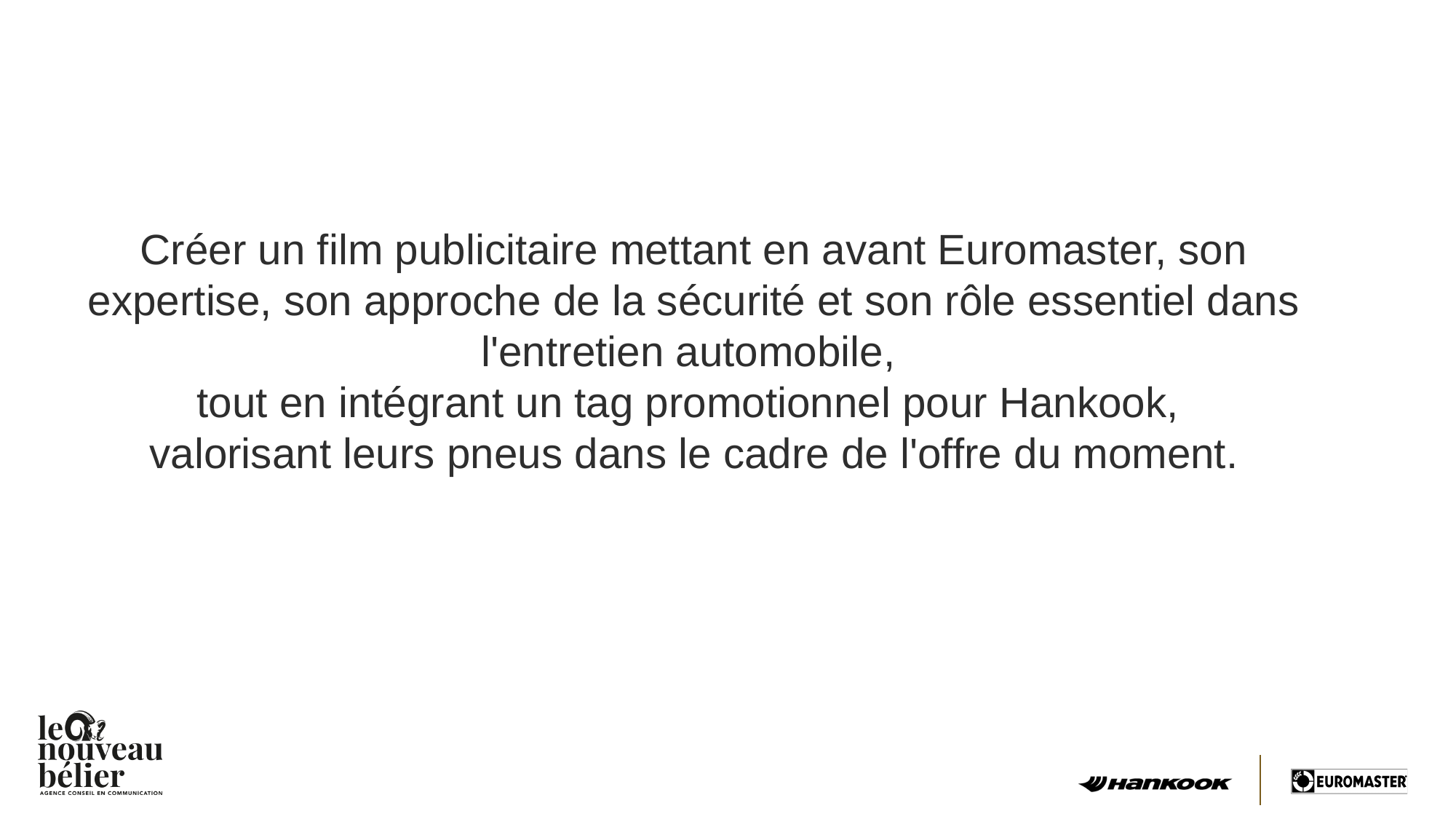

Créer un film publicitaire mettant en avant Euromaster, son expertise, son approche de la sécurité et son rôle essentiel dans l'entretien automobile,
tout en intégrant un tag promotionnel pour Hankook,
valorisant leurs pneus dans le cadre de l'offre du moment.